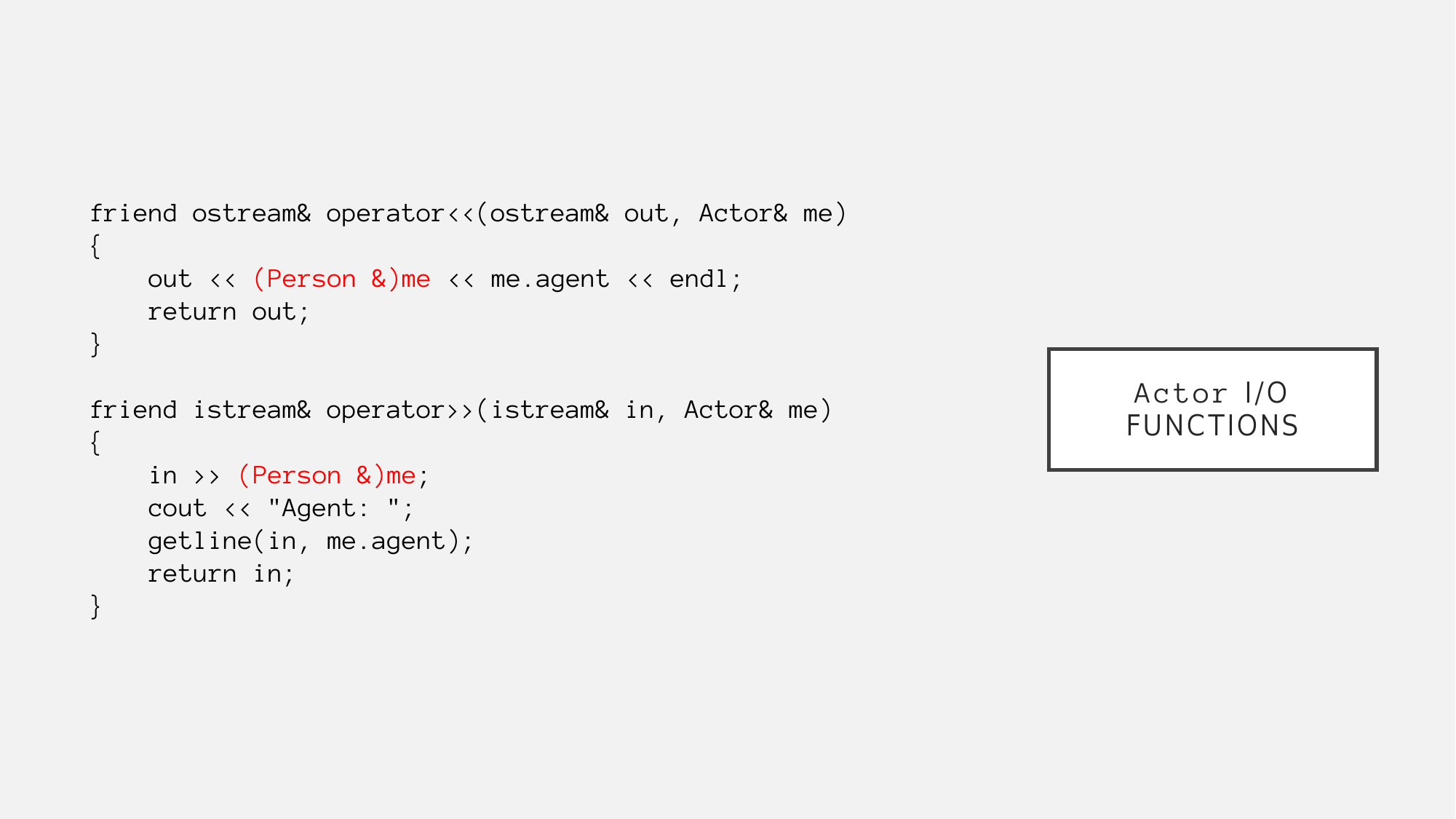

friend ostream& operator<<(ostream& out, Actor& me)
{
    out << (Person &)me << me.agent << endl;
    return out;
}

friend istream& operator>>(istream& in, Actor& me)
{
    in >> (Person &)me;
    cout << "Agent: ";
    getline(in, me.agent);
    return in;
}
# Actor I/O functions